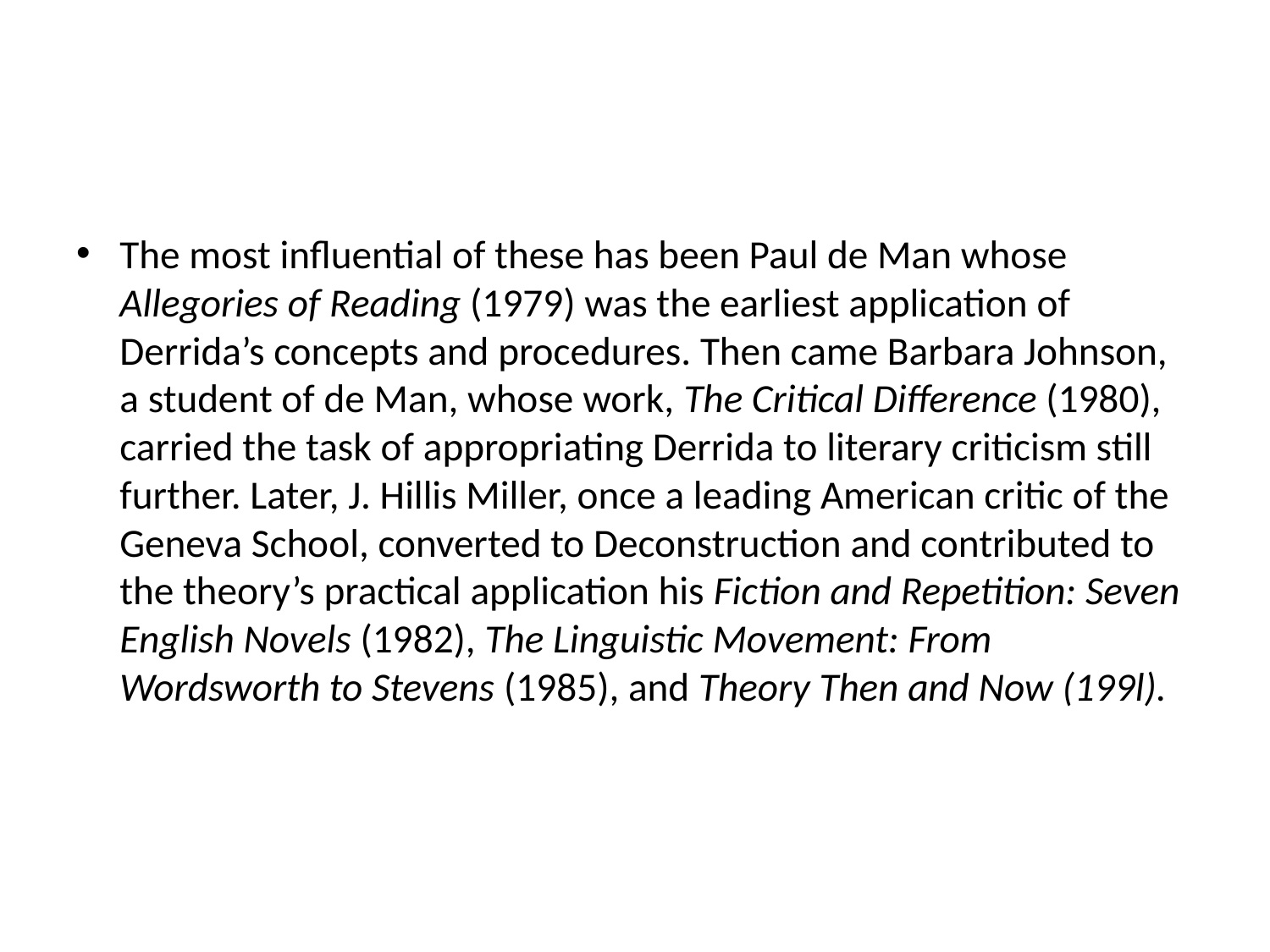

#
The most influential of these has been Paul de Man whose Allegories of Reading (1979) was the earliest application of Derrida’s concepts and procedures. Then came Barbara Johnson, a student of de Man, whose work, The Critical Difference (1980), carried the task of appropriating Derrida to literary criticism still further. Later, J. Hillis Miller, once a leading American critic of the Geneva School, converted to Deconstruction and contributed to the theory’s practical application his Fiction and Repetition: Seven English Novels (1982), The Linguistic Movement: From Wordsworth to Stevens (1985), and Theory Then and Now (199l).